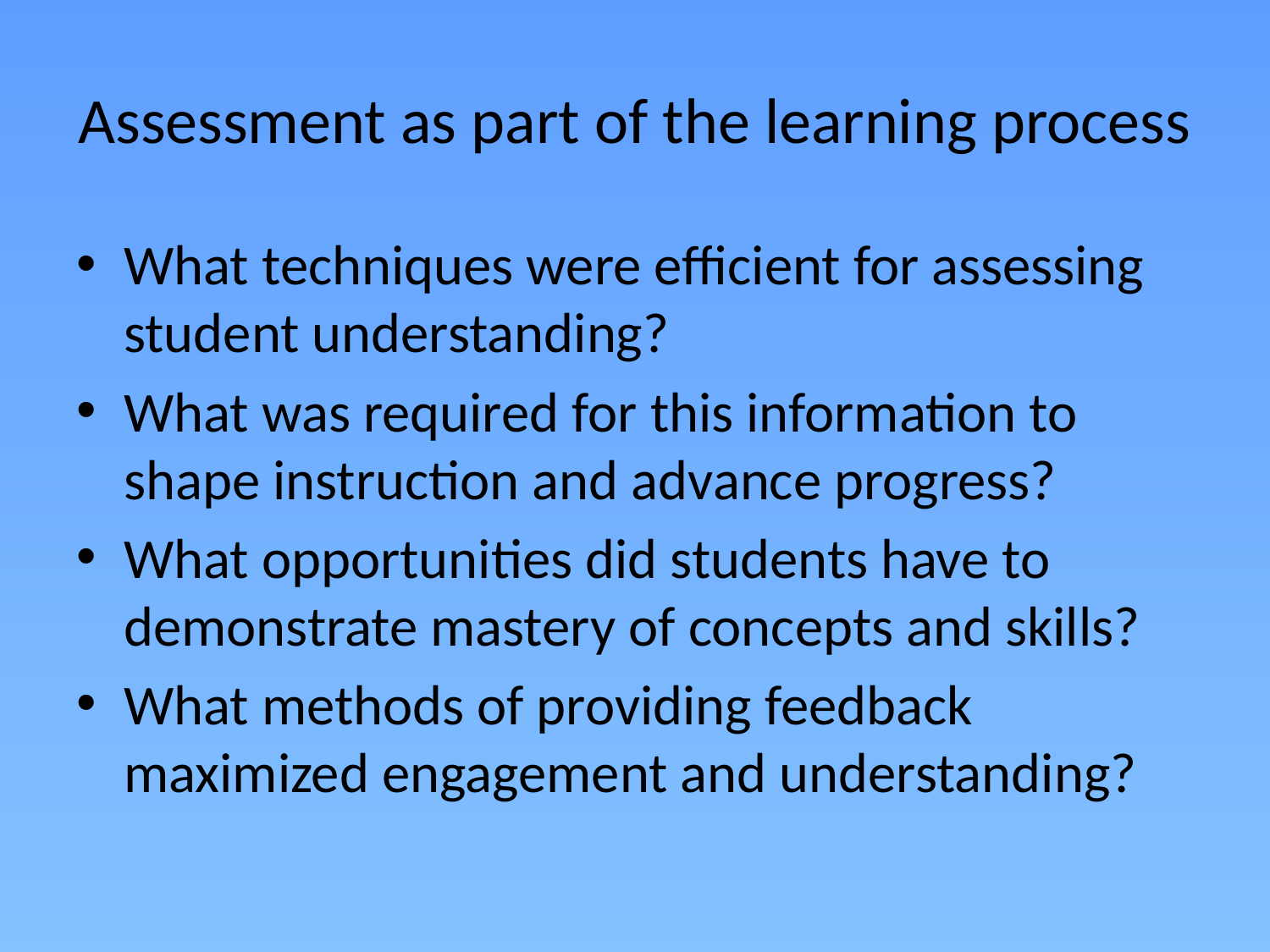

# Assessment as part of the learning process
What techniques were efficient for assessing student understanding?
What was required for this information to shape instruction and advance progress?
What opportunities did students have to demonstrate mastery of concepts and skills?
What methods of providing feedback maximized engagement and understanding?